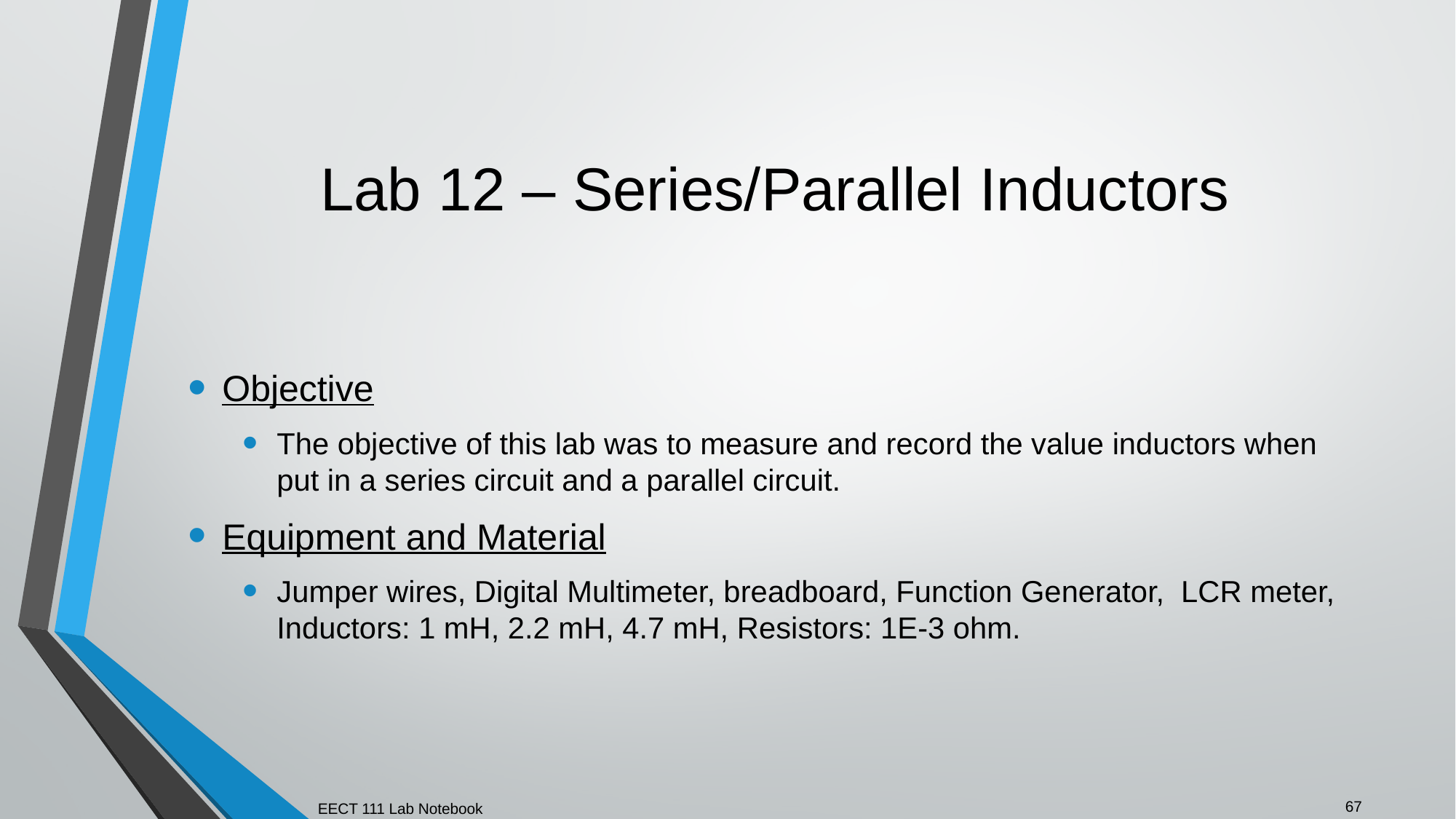

# Lab 12 – Series/Parallel Inductors
Objective
The objective of this lab was to measure and record the value inductors when put in a series circuit and a parallel circuit.
Equipment and Material
Jumper wires, Digital Multimeter, breadboard, Function Generator,  LCR meter, Inductors: 1 mH, 2.2 mH, 4.7 mH, Resistors: 1E-3 ohm.
67
EECT 111 Lab Notebook